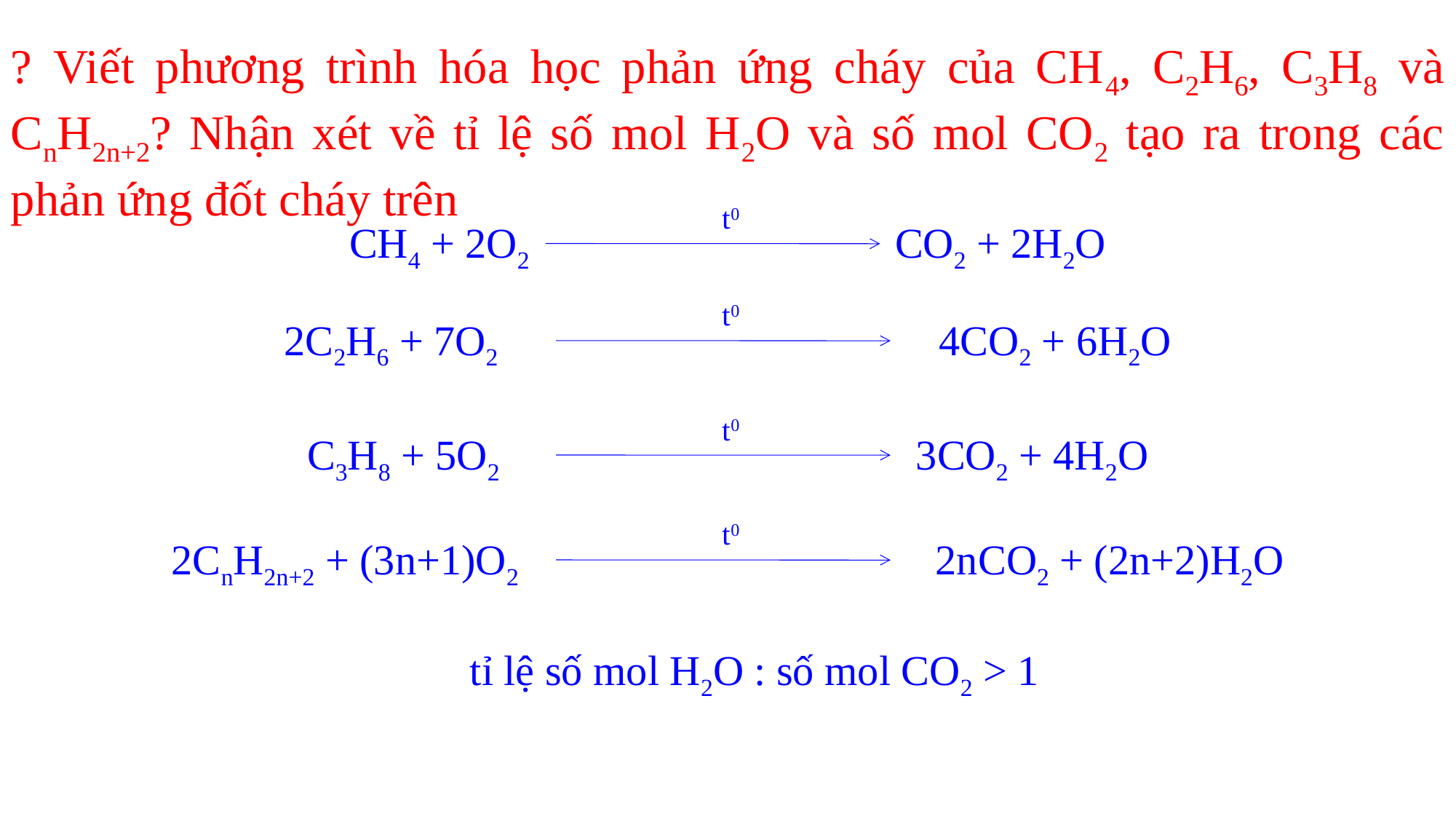

? Viết phương trình hóa học phản ứng cháy của CH4, C2H6, C3H8 và CnH2n+2? Nhận xét về tỉ lệ số mol H2O và số mol CO2 tạo ra trong các phản ứng đốt cháy trên
t0
CH4 + 2O2 				CO2 + 2H2O
t0
2C2H6 + 7O2 				4CO2 + 6H2O
t0
C3H8 + 5O2 				      3CO2 + 4H2O
t0
2CnH2n+2 + (3n+1)O2 				2nCO2 + (2n+2)H2O
tỉ lệ số mol H2O : số mol CO2 > 1